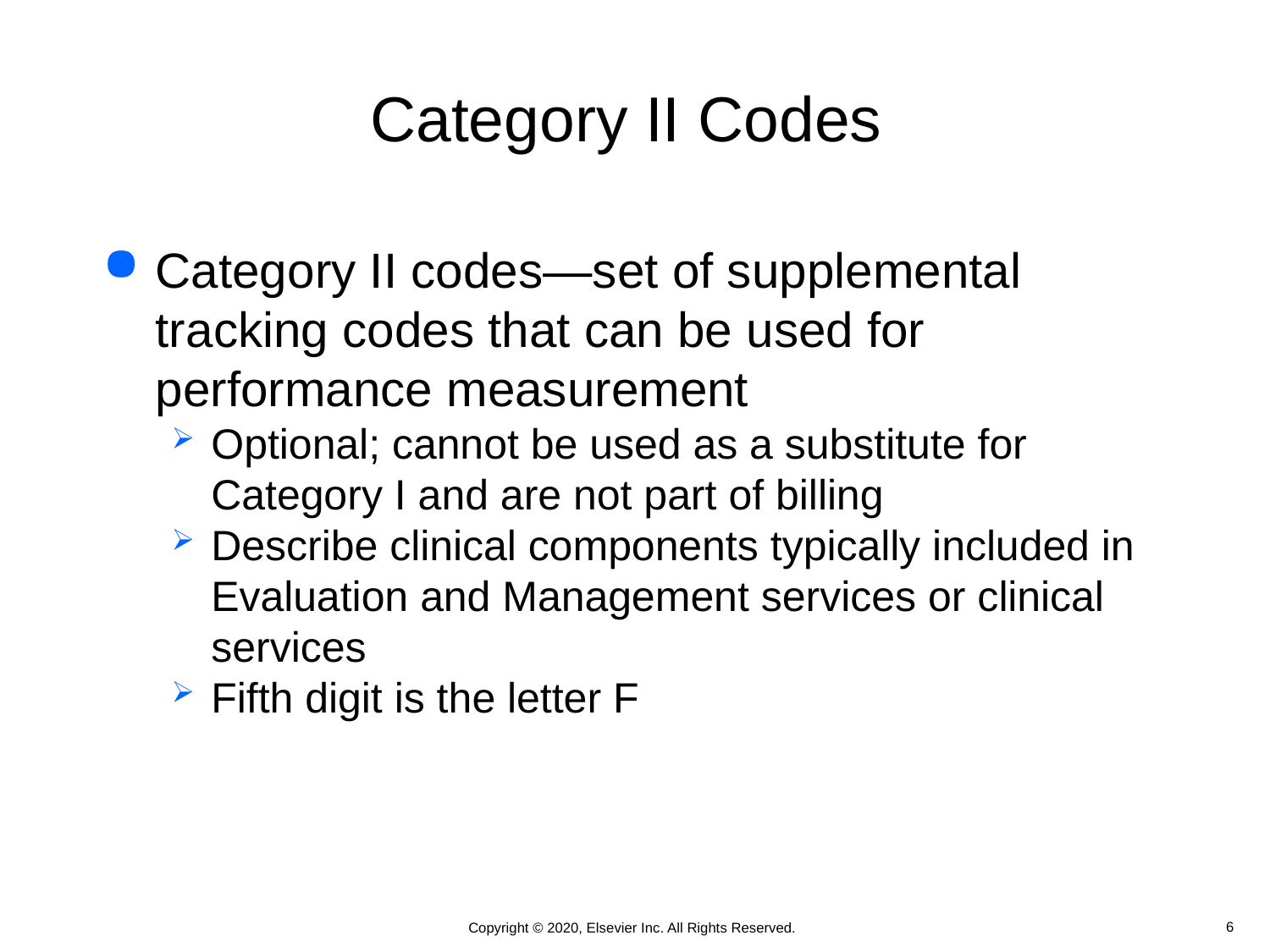

# Category II Codes
Category II codes—set of supplemental tracking codes that can be used for performance measurement
Optional; cannot be used as a substitute for Category I and are not part of billing
Describe clinical components typically included in Evaluation and Management services or clinical services
Fifth digit is the letter F